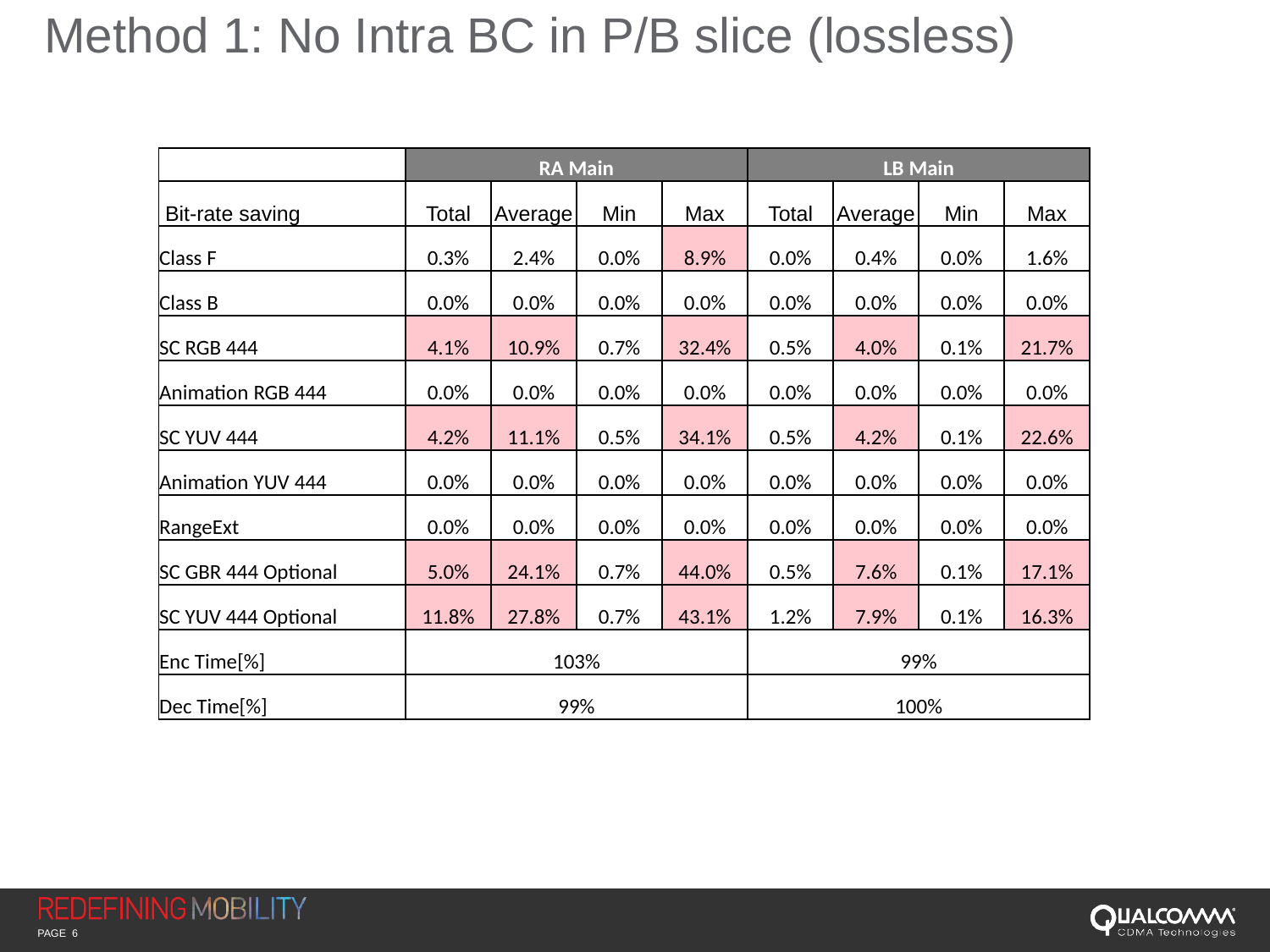

# Method 1: No Intra BC in P/B slice (lossless)
|  | RA Main |  |  |  | LB Main |  |  |  |
| --- | --- | --- | --- | --- | --- | --- | --- | --- |
| Bit-rate saving | Total | Average | Min | Max | Total | Average | Min | Max |
| Class F | 0.3% | 2.4% | 0.0% | 8.9% | 0.0% | 0.4% | 0.0% | 1.6% |
| Class B | 0.0% | 0.0% | 0.0% | 0.0% | 0.0% | 0.0% | 0.0% | 0.0% |
| SC RGB 444 | 4.1% | 10.9% | 0.7% | 32.4% | 0.5% | 4.0% | 0.1% | 21.7% |
| Animation RGB 444 | 0.0% | 0.0% | 0.0% | 0.0% | 0.0% | 0.0% | 0.0% | 0.0% |
| SC YUV 444 | 4.2% | 11.1% | 0.5% | 34.1% | 0.5% | 4.2% | 0.1% | 22.6% |
| Animation YUV 444 | 0.0% | 0.0% | 0.0% | 0.0% | 0.0% | 0.0% | 0.0% | 0.0% |
| RangeExt | 0.0% | 0.0% | 0.0% | 0.0% | 0.0% | 0.0% | 0.0% | 0.0% |
| SC GBR 444 Optional | 5.0% | 24.1% | 0.7% | 44.0% | 0.5% | 7.6% | 0.1% | 17.1% |
| SC YUV 444 Optional | 11.8% | 27.8% | 0.7% | 43.1% | 1.2% | 7.9% | 0.1% | 16.3% |
| Enc Time[%] | 103% |  |  |  | 99% |  |  |  |
| Dec Time[%] | 99% |  |  |  | 100% |  |  |  |